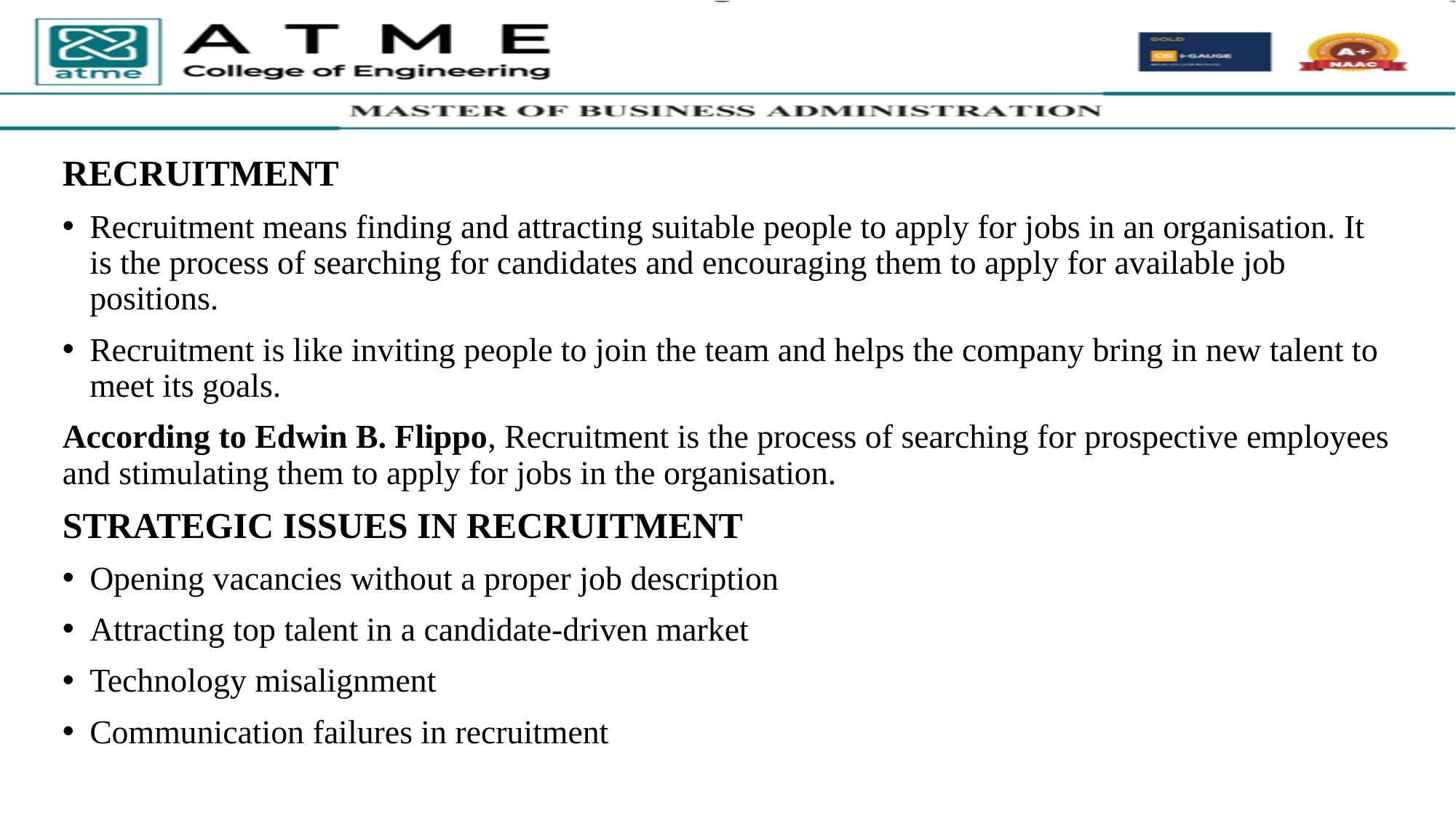

RECRUITMENT
Recruitment means finding and attracting suitable people to apply for jobs in an organisation. It is the process of searching for candidates and encouraging them to apply for available job positions.
Recruitment is like inviting people to join the team and helps the company bring in new talent to meet its goals.
According to Edwin B. Flippo, Recruitment is the process of searching for prospective employees and stimulating them to apply for jobs in the organisation.
STRATEGIC ISSUES IN RECRUITMENT
Opening vacancies without a proper job description
Attracting top talent in a candidate-driven market
Technology misalignment
Communication failures in recruitment